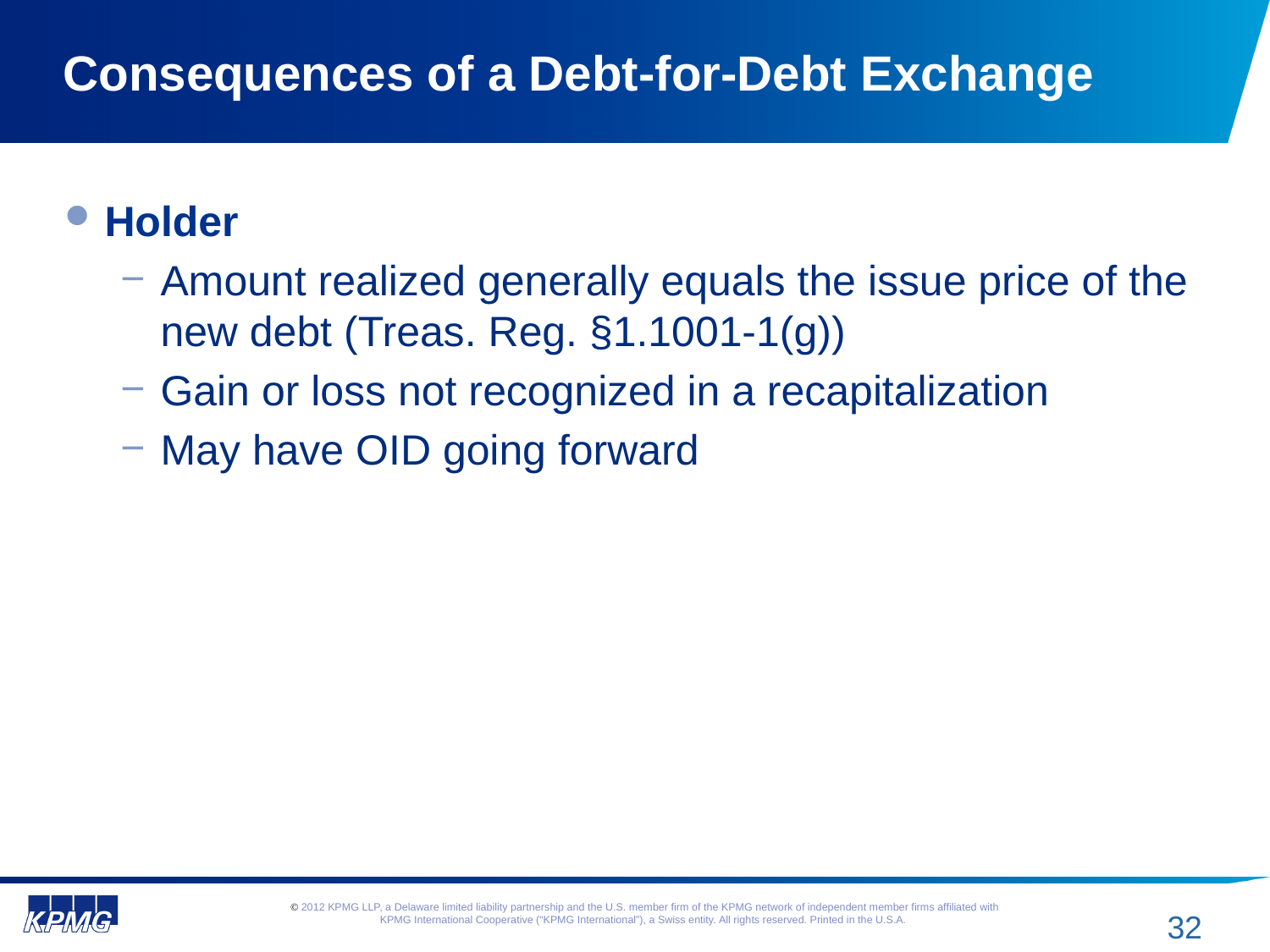

# Consequences of a Debt-for-Debt Exchange
Holder
Amount realized generally equals the issue price of the new debt (Treas. Reg. §1.1001-1(g))
Gain or loss not recognized in a recapitalization
May have OID going forward

32